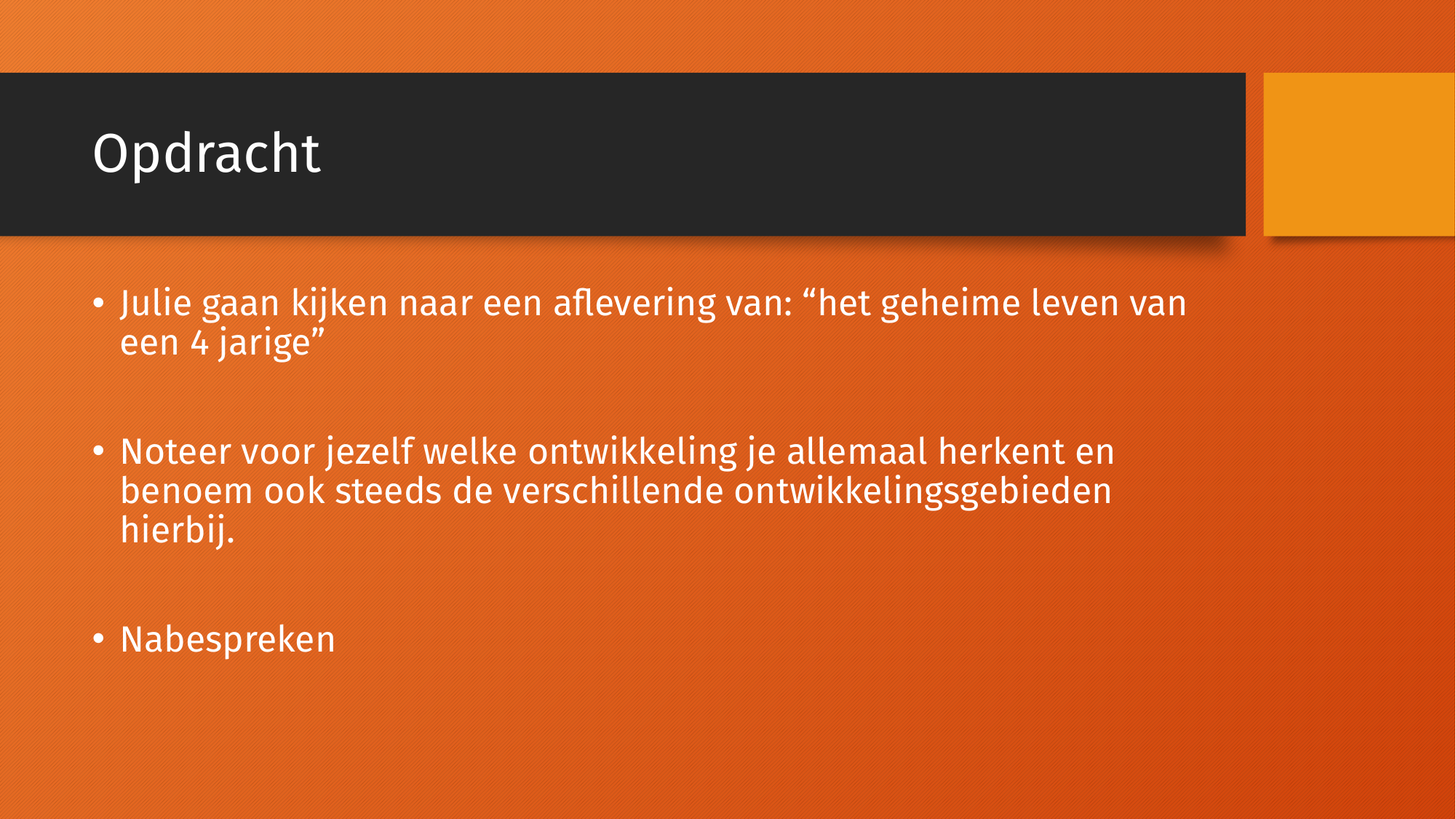

# Opdracht
Julie gaan kijken naar een aflevering van: “het geheime leven van een 4 jarige”

Noteer voor jezelf welke ontwikkeling je allemaal herkent en benoem ook steeds de verschillende ontwikkelingsgebieden hierbij.

Nabespreken